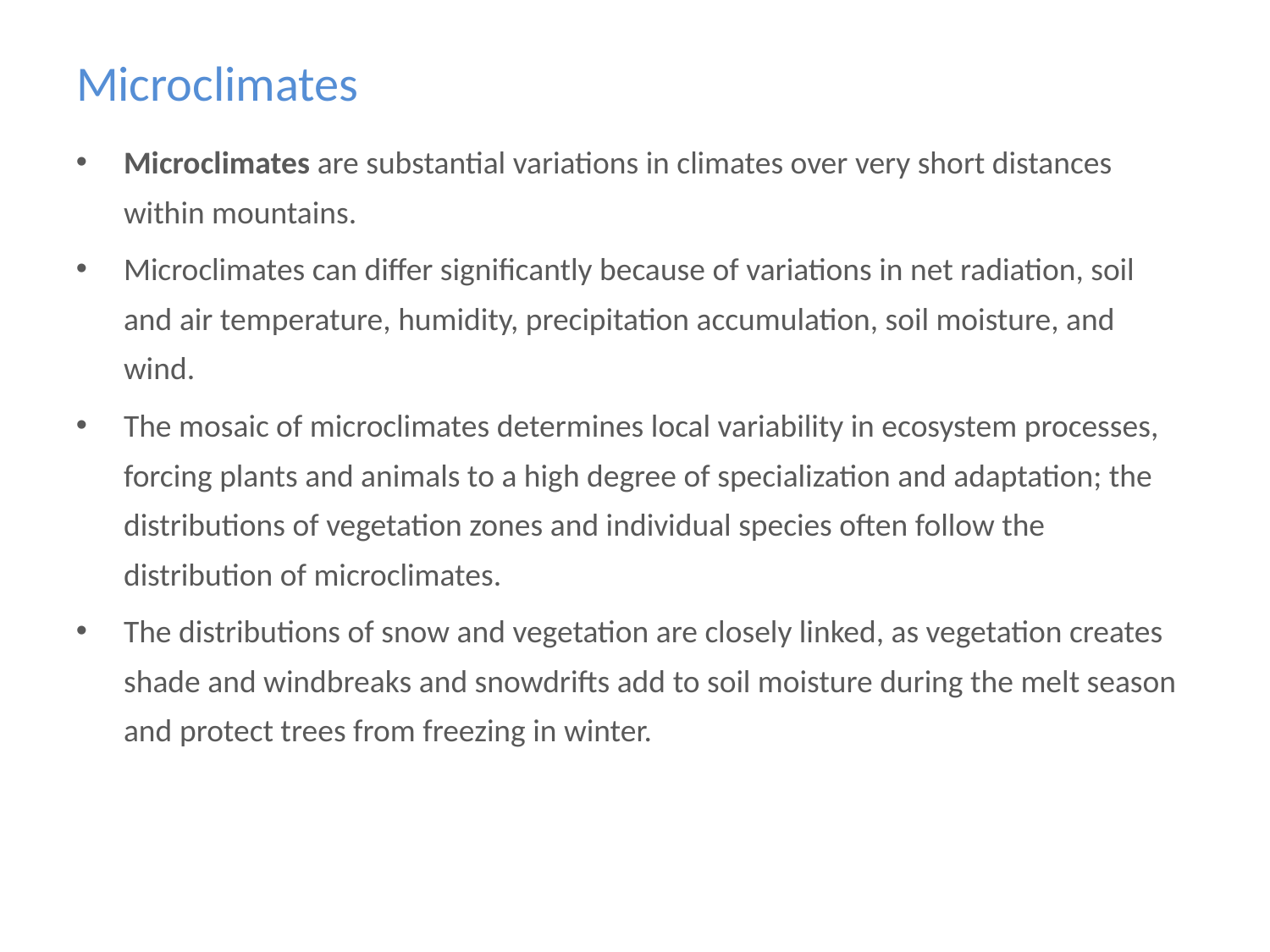

# Microclimates

Microclimates are substantial variations in climates over very short distances within mountains.
Microclimates can differ significantly because of variations in net radiation, soil and air temperature, humidity, precipitation accumulation, soil moisture, and wind.
The mosaic of microclimates determines local variability in ecosystem processes, forcing plants and animals to a high degree of specialization and adaptation; the distributions of vegetation zones and individual species often follow the distribution of microclimates.
The distributions of snow and vegetation are closely linked, as vegetation creates shade and windbreaks and snowdrifts add to soil moisture during the melt season and protect trees from freezing in winter.